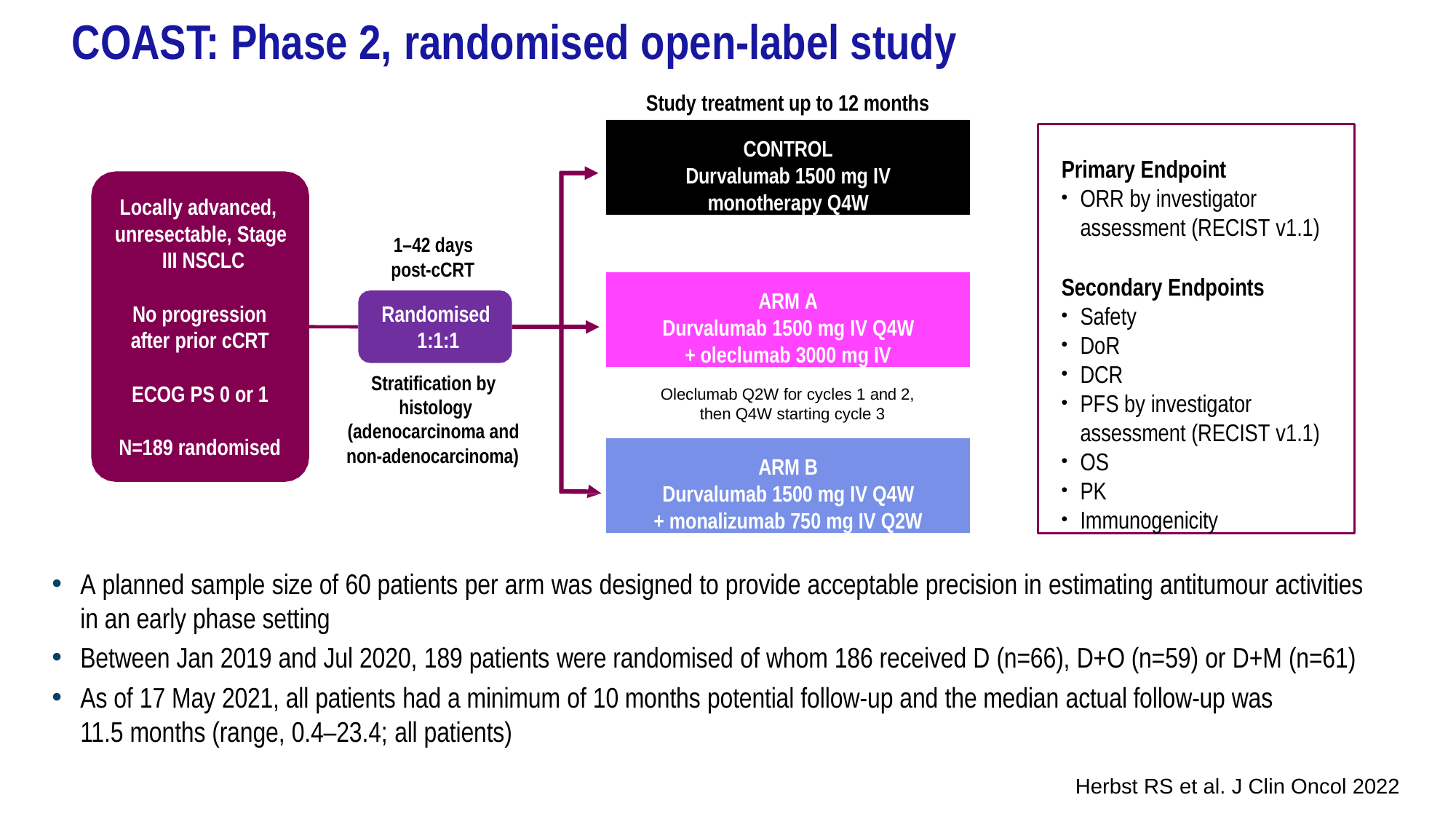

# COAST: Phase 2, randomised open-label study
Study treatment up to 12 months
CONTROL
Durvalumab 1500 mg IV
monotherapy Q4W

Primary Endpoint
ORR by investigator  assessment (RECIST v1.1)

Secondary Endpoints
Safety
DoR
DCR
PFS by investigator  assessment (RECIST v1.1)
OS
PK
Immunogenicity

Locally advanced,  unresectable, Stage  III NSCLC
1–42 days
post-cCRT
ARM A
Durvalumab 1500 mg IV Q4W
+ oleclumab 3000 mg IV
No progression
after prior cCRT
Randomised  1:1:1
Stratification by  histology
ECOG PS 0 or 1
Oleclumab Q2W for cycles 1 and 2,  then Q4W starting cycle 3
(adenocarcinoma and
non-adenocarcinoma)
N=189 randomised
ARM B
Durvalumab 1500 mg IV Q4W
+ monalizumab 750 mg IV Q2W
A planned sample size of 60 patients per arm was designed to provide acceptable precision in estimating antitumour activities  in an early phase setting
Between Jan 2019 and Jul 2020, 189 patients were randomised of whom 186 received D (n=66), D+O (n=59) or D+M (n=61)
As of 17 May 2021, all patients had a minimum of 10 months potential follow-up and the median actual follow-up was
11.5 months (range, 0.4–23.4; all patients)
Herbst RS et al. J Clin Oncol 2022